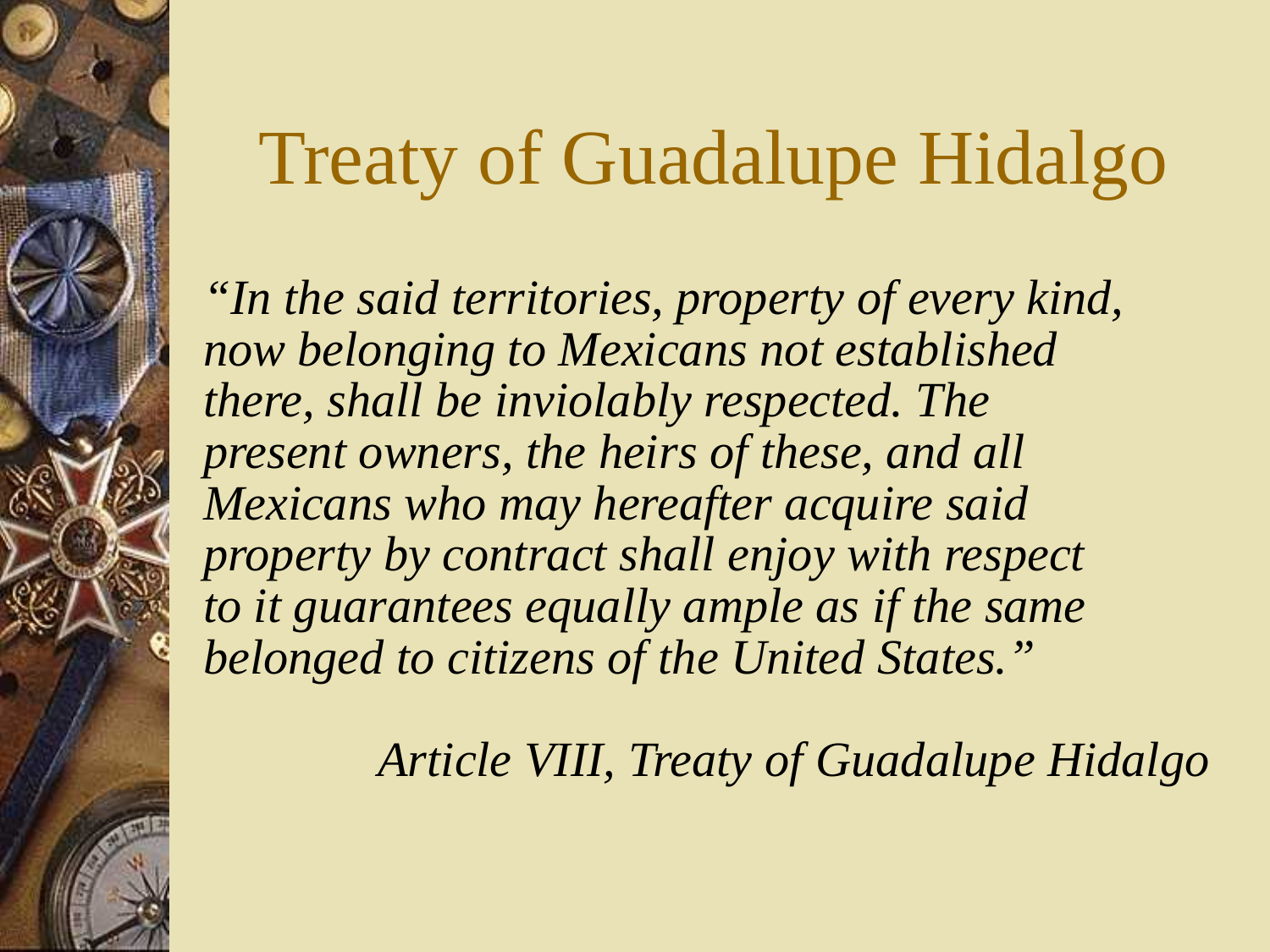

# Treaty of Guadalupe Hidalgo
“In the said territories, property of every kind,
now belonging to Mexicans not established
there, shall be inviolably respected. The
present owners, the heirs of these, and all
Mexicans who may hereafter acquire said
property by contract shall enjoy with respect
to it guarantees equally ample as if the same
belonged to citizens of the United States.”

		Article VIII, Treaty of Guadalupe Hidalgo